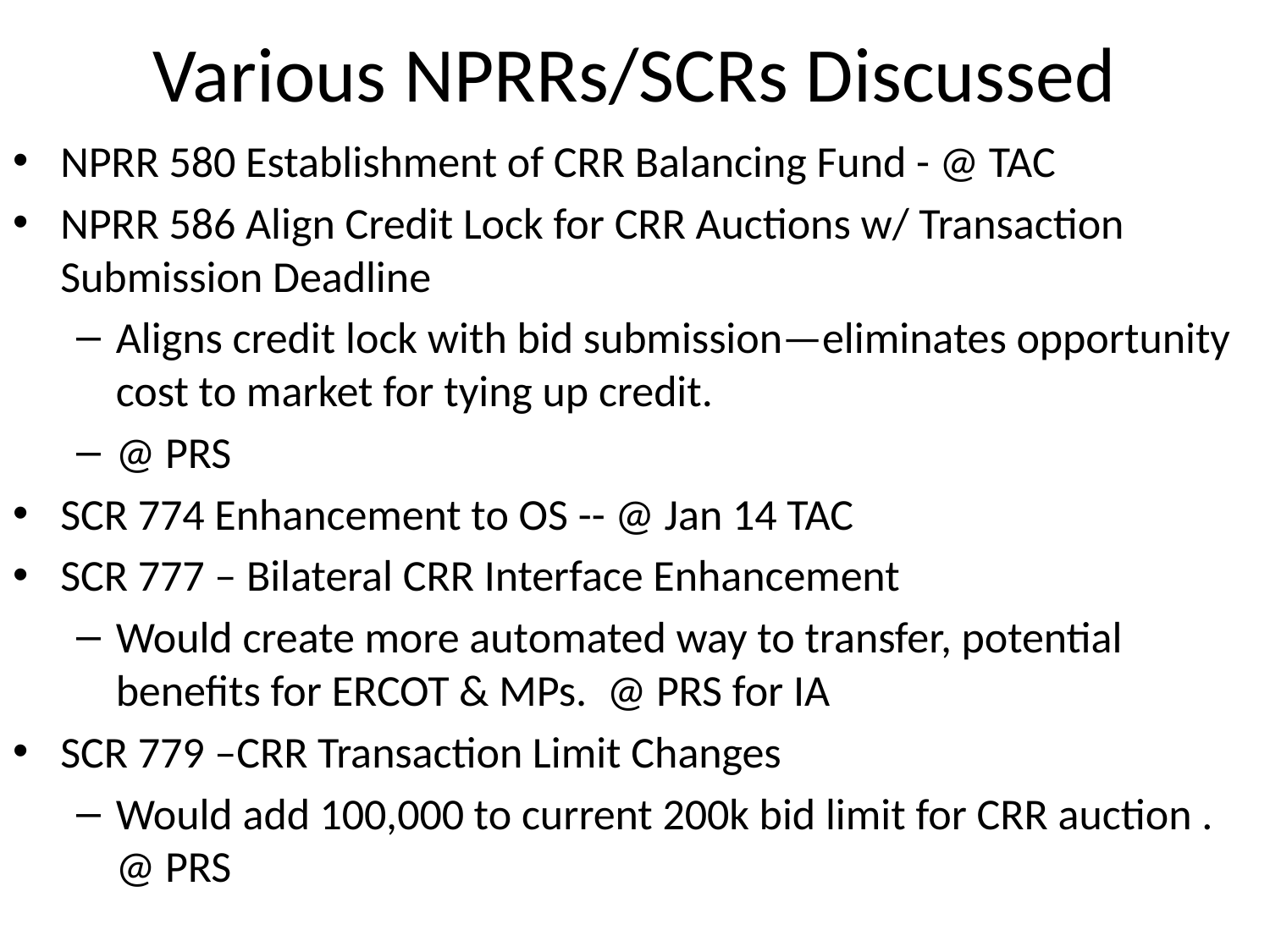

# Various NPRRs/SCRs Discussed
NPRR 580 Establishment of CRR Balancing Fund - @ TAC
NPRR 586 Align Credit Lock for CRR Auctions w/ Transaction Submission Deadline
Aligns credit lock with bid submission—eliminates opportunity cost to market for tying up credit.
@ PRS
SCR 774 Enhancement to OS -- @ Jan 14 TAC
SCR 777 – Bilateral CRR Interface Enhancement
Would create more automated way to transfer, potential benefits for ERCOT & MPs.  @ PRS for IA
SCR 779 –CRR Transaction Limit Changes
Would add 100,000 to current 200k bid limit for CRR auction . @ PRS